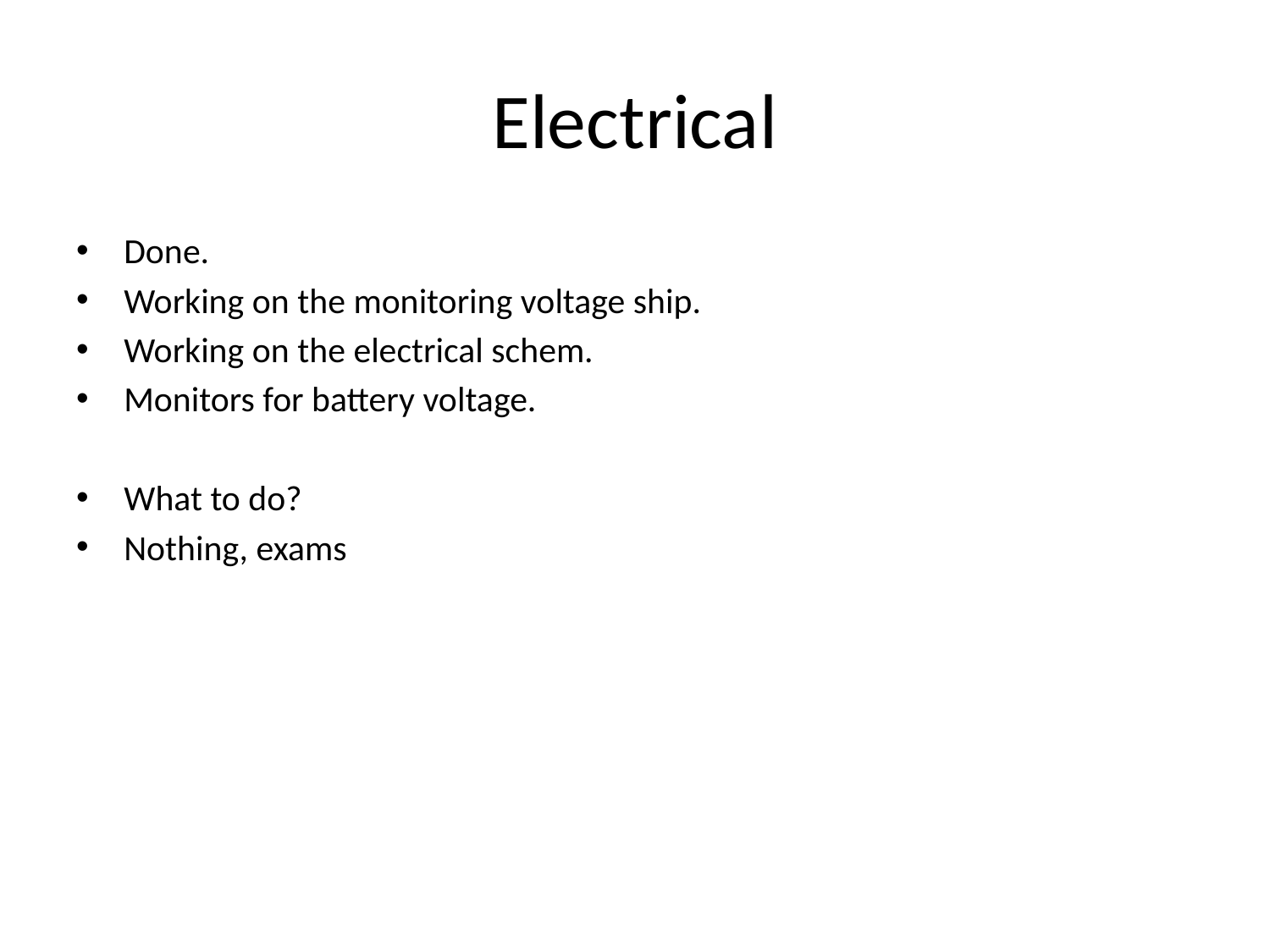

# Electrical
Done.
Working on the monitoring voltage ship.
Working on the electrical schem.
Monitors for battery voltage.

What to do?
Nothing, exams